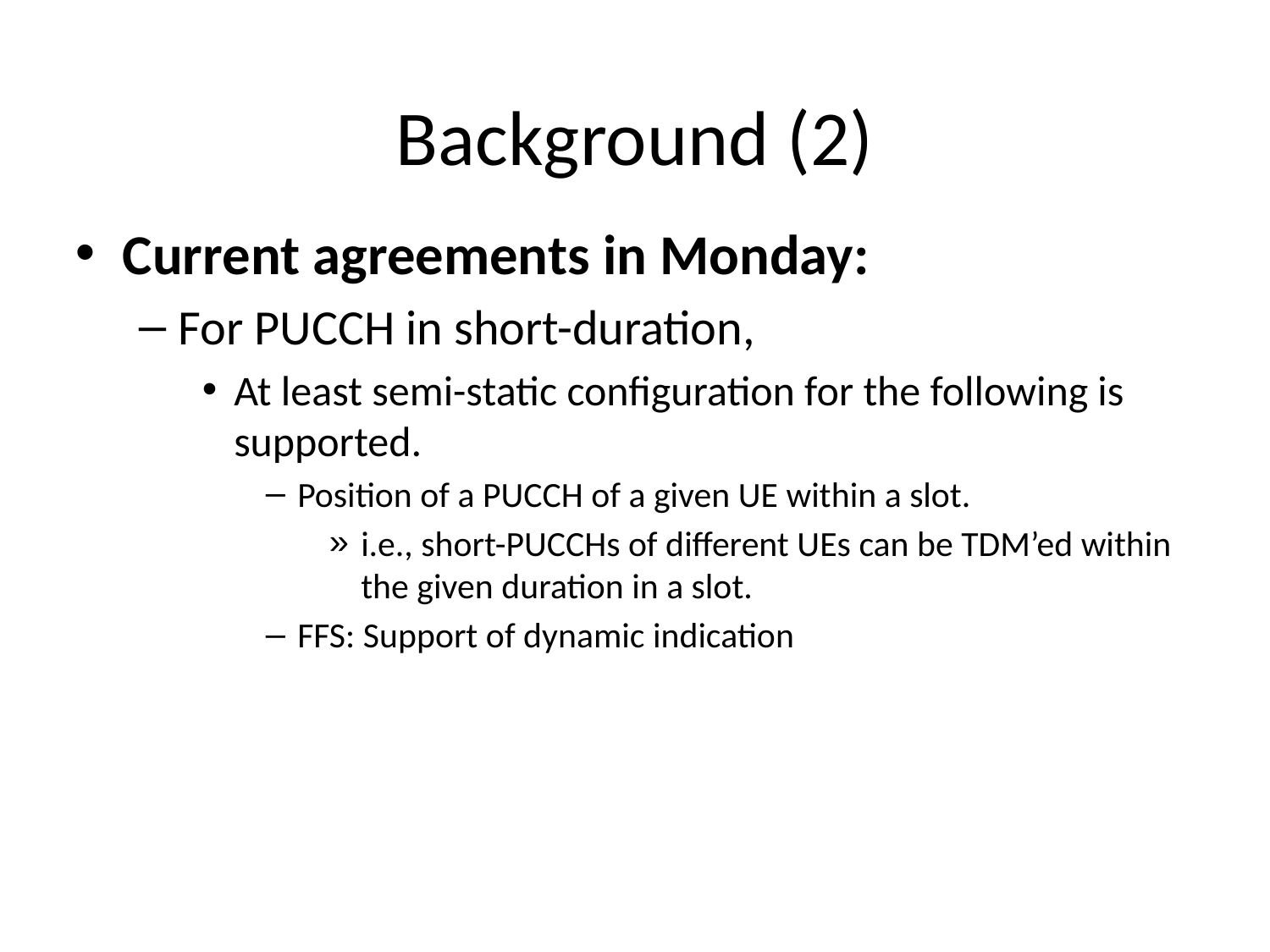

# Background (2)
Current agreements in Monday:
For PUCCH in short-duration,
At least semi-static configuration for the following is supported.
Position of a PUCCH of a given UE within a slot.
i.e., short-PUCCHs of different UEs can be TDM’ed within the given duration in a slot.
FFS: Support of dynamic indication